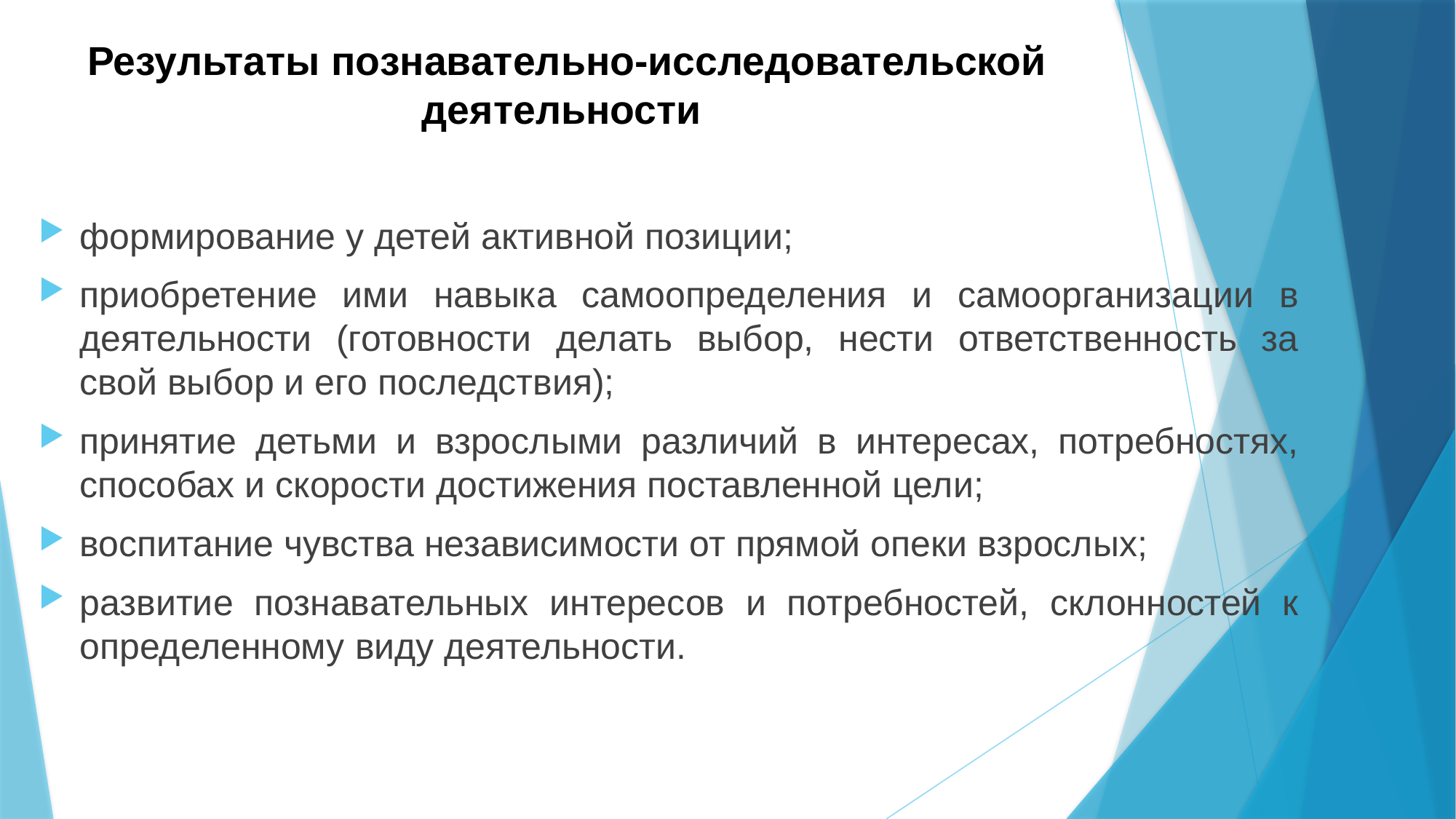

# Результаты познавательно-исследовательской деятельности
формирование у детей активной позиции;
приобретение ими навыка самоопределения и самоорганизации в деятельности (готовности делать выбор, нести ответственность за свой выбор и его последствия);
принятие детьми и взрослыми различий в интересах, потребностях, способах и скорости достижения поставленной цели;
воспитание чувства независимости от прямой опеки взрослых;
развитие познавательных интересов и потребностей, склонностей к определенному виду деятельности.